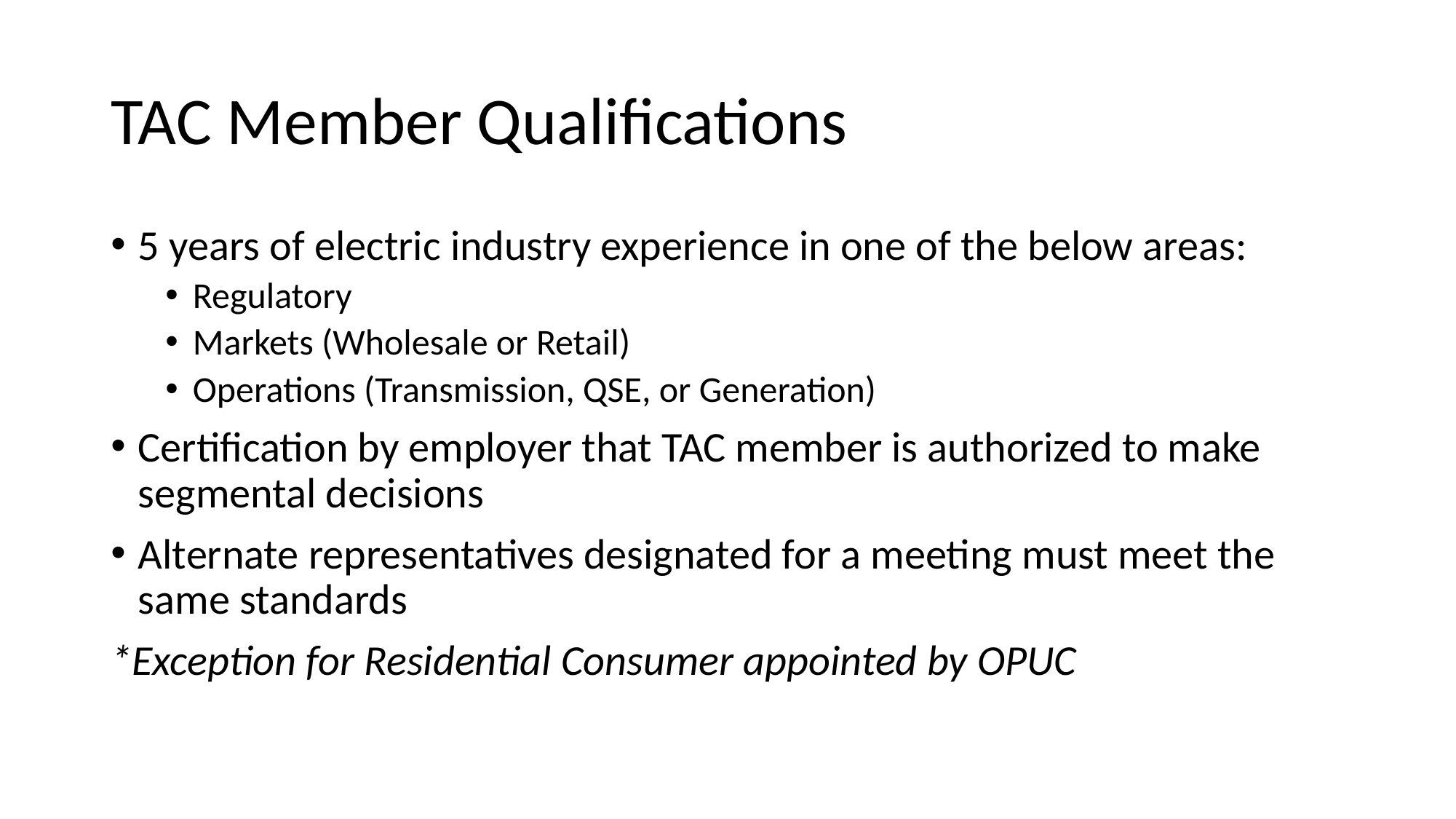

# TAC Member Qualifications
5 years of electric industry experience in one of the below areas:
Regulatory
Markets (Wholesale or Retail)
Operations (Transmission, QSE, or Generation)
Certification by employer that TAC member is authorized to make segmental decisions
Alternate representatives designated for a meeting must meet the same standards
*Exception for Residential Consumer appointed by OPUC